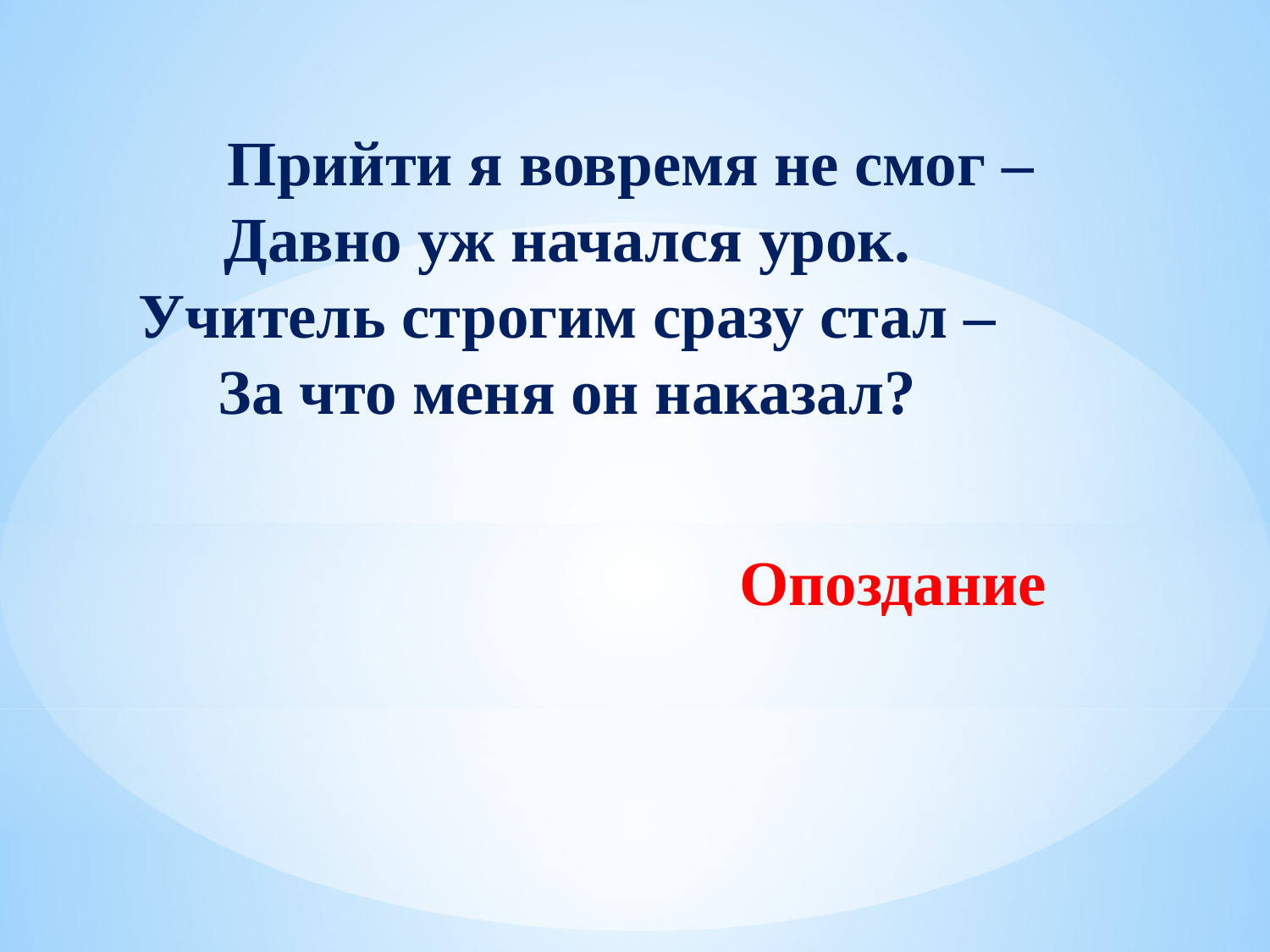

Прийти я вовремя не смог –
Давно уж начался урок.
Учитель строгим сразу стал –
За что меня он наказал?
Опоздание